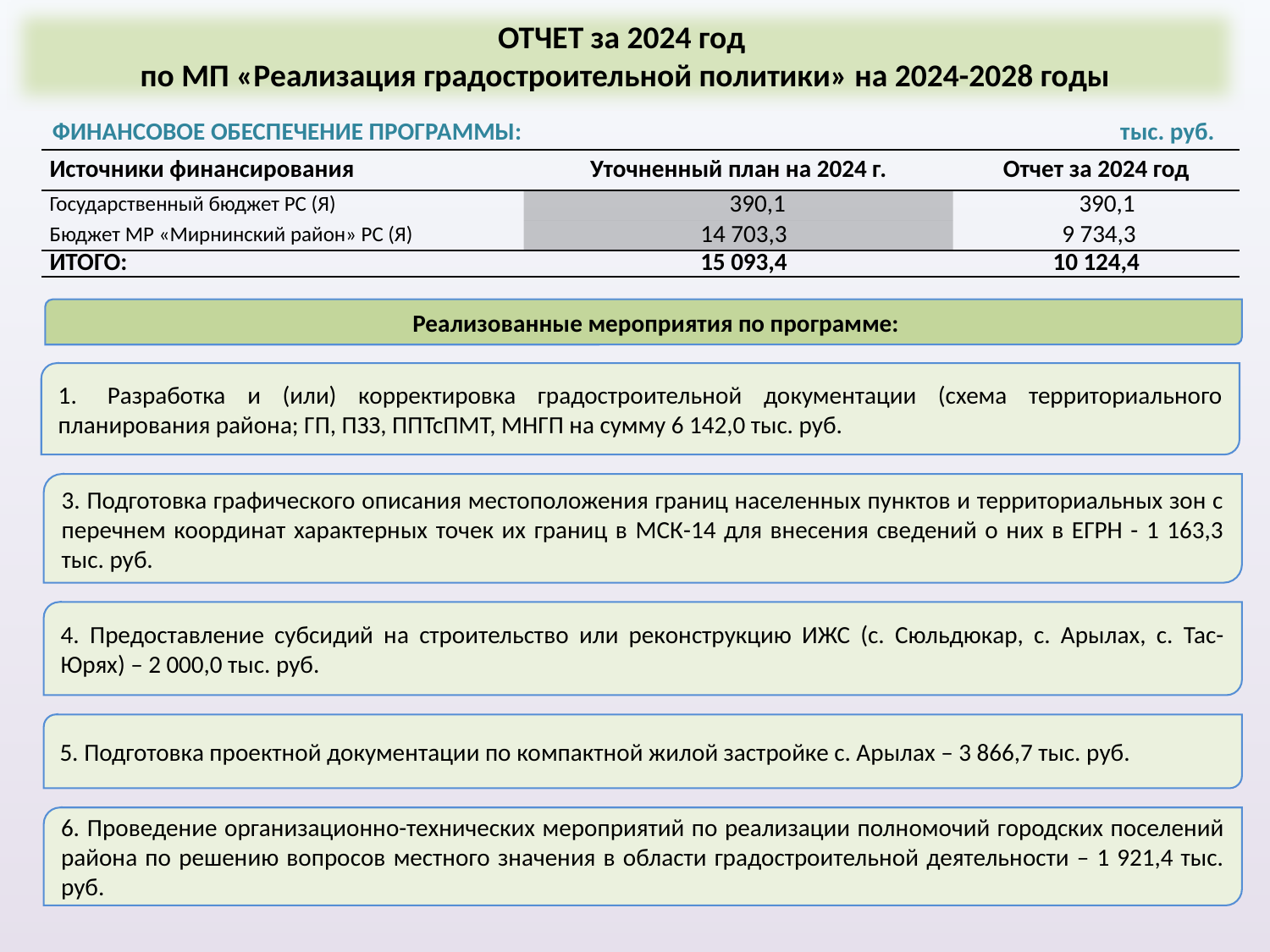

ОТЧЕТ за 2024 год
по МП «Реализация градостроительной политики» на 2024-2028 годы
ФИНАНСОВОЕ ОБЕСПЕЧЕНИЕ ПРОГРАММЫ:                                                                                                             тыс. руб.
| Источники финансирования | Уточненный план на 2024 г. | Отчет за 2024 год |
| --- | --- | --- |
| Государственный бюджет РС (Я) | 390,1 | 390,1 |
| Бюджет МР «Мирнинский район» РС (Я) | 14 703,3 | 9 734,3 |
| ИТОГО: | 15 093,4 | 10 124,4 |
Реализованные мероприятия по программе:
1.	Разработка и (или) корректировка градостроительной документации (схема территориального планирования района; ГП, ПЗЗ, ППТсПМТ, МНГП на сумму 6 142,0 тыс. руб.
3. Подготовка графического описания местоположения границ населенных пунктов и территориальных зон с перечнем координат характерных точек их границ в МСК-14 для внесения сведений о них в ЕГРН - 1 163,3 тыс. руб.
4. Предоставление субсидий на строительство или реконструкцию ИЖС (с. Сюльдюкар, с. Арылах, с. Тас-Юрях) – 2 000,0 тыс. руб.
5. Подготовка проектной документации по компактной жилой застройке с. Арылах – 3 866,7 тыс. руб.
6. Проведение организационно-технических мероприятий по реализации полномочий городских поселений района по решению вопросов местного значения в области градостроительной деятельности – 1 921,4 тыс. руб.